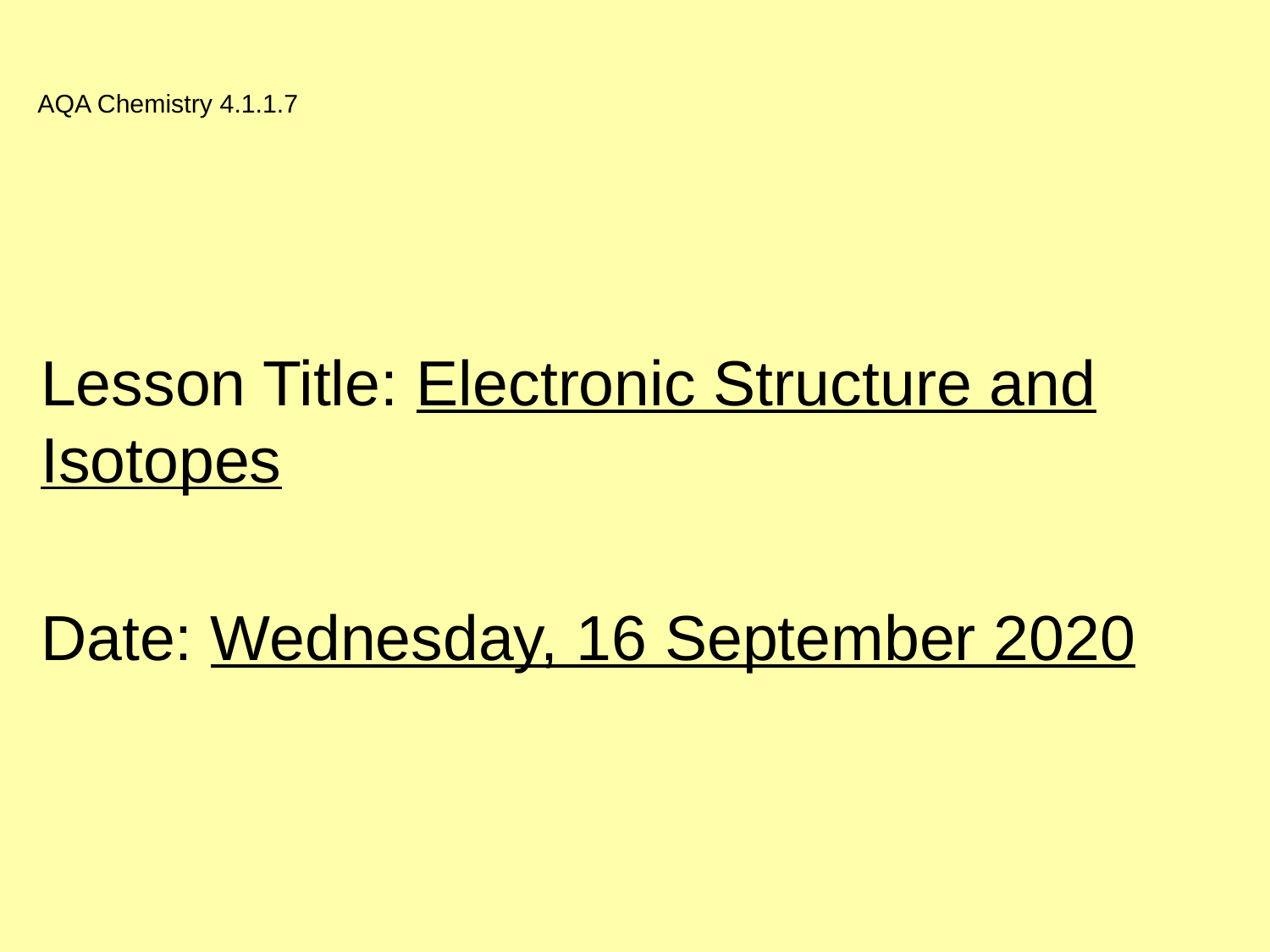

# AQA Chemistry 4.1.1.7
Lesson Title: Electronic Structure and Isotopes

Date: Wednesday, 16 September 2020